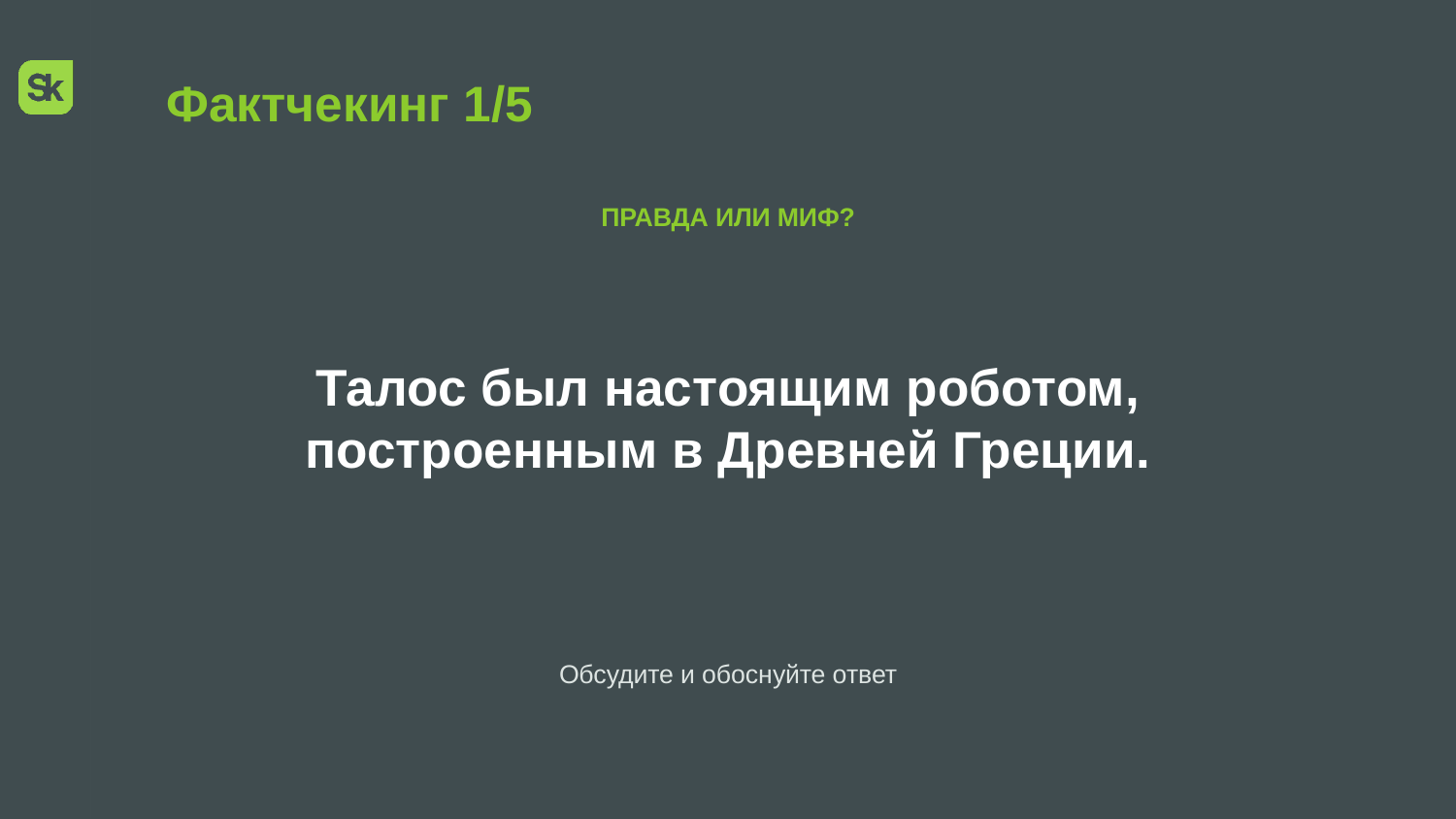

Фактчекинг 1/5
ПРАВДА ИЛИ МИФ?
Талос был настоящим роботом, построенным в Древней Греции.
Обсудите и обоснуйте ответ